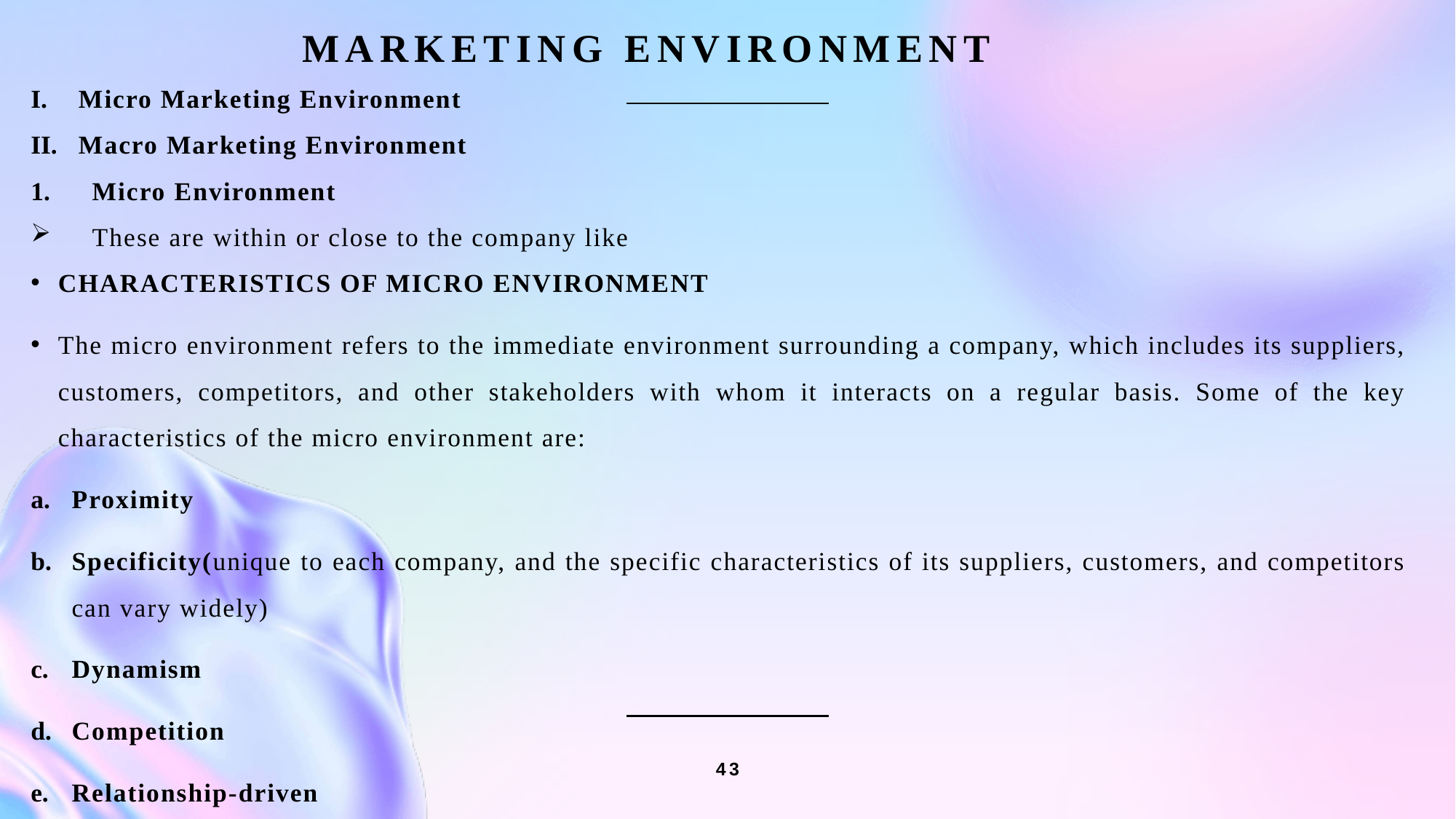

# Marketing Environment
Micro Marketing Environment
Macro Marketing Environment
Micro Environment
These are within or close to the company like
CHARACTERISTICS OF MICRO ENVIRONMENT
The micro environment refers to the immediate environment surrounding a company, which includes its suppliers, customers, competitors, and other stakeholders with whom it interacts on a regular basis. Some of the key characteristics of the micro environment are:
Proximity
Specificity(unique to each company, and the specific characteristics of its suppliers, customers, and competitors can vary widely)
Dynamism
Competition
Relationship-driven
43